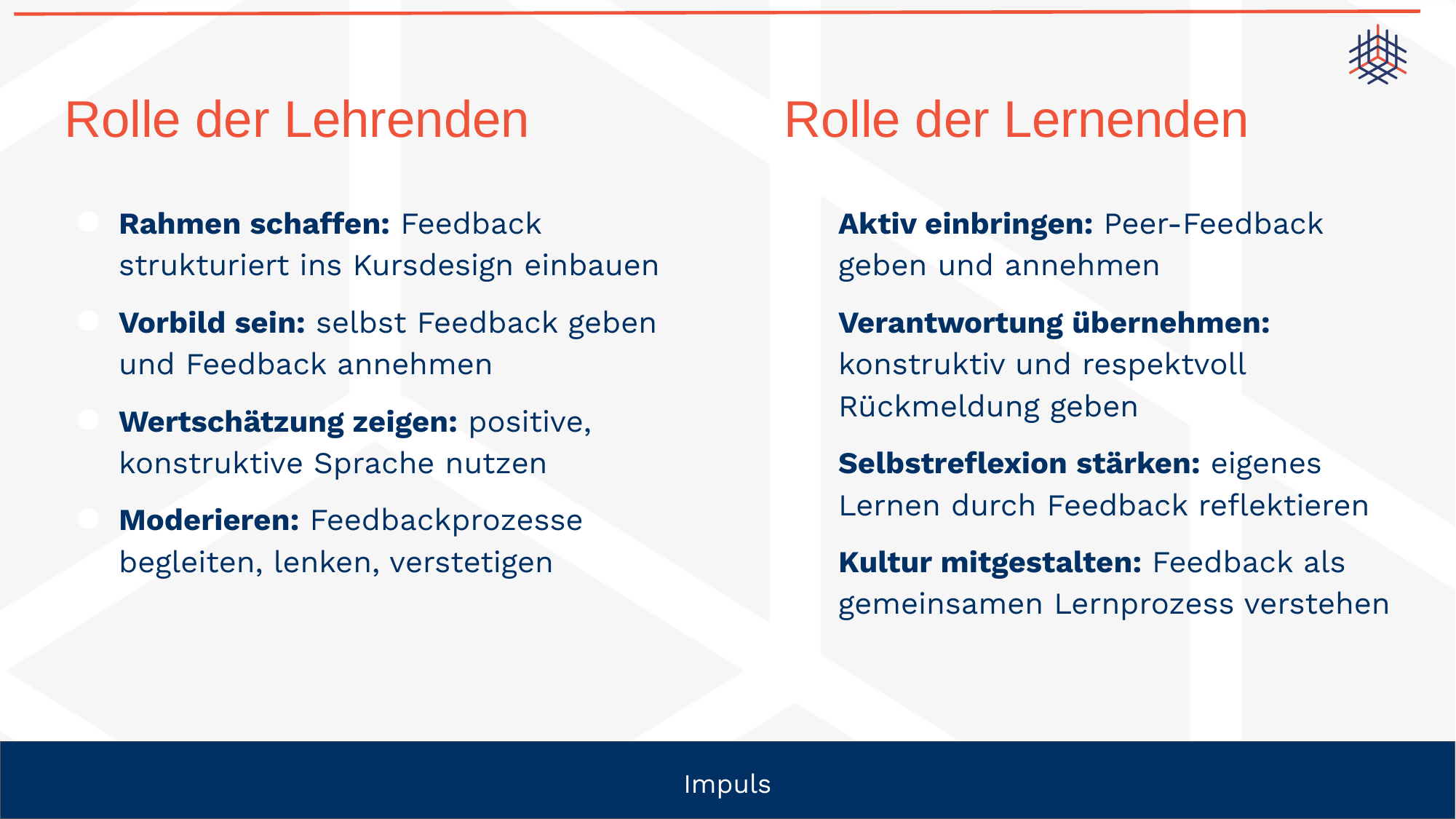

# Rolle der Lehrenden
Rolle der Lernenden
Rahmen schaffen: Feedback strukturiert ins Kursdesign einbauen
Vorbild sein: selbst Feedback geben und Feedback annehmen
Wertschätzung zeigen: positive, konstruktive Sprache nutzen
Moderieren: Feedbackprozesse begleiten, lenken, verstetigen
Aktiv einbringen: Peer-Feedback geben und annehmen
Verantwortung übernehmen: konstruktiv und respektvoll Rückmeldung geben
Selbstreflexion stärken: eigenes Lernen durch Feedback reflektieren
Kultur mitgestalten: Feedback als gemeinsamen Lernprozess verstehen
Impuls